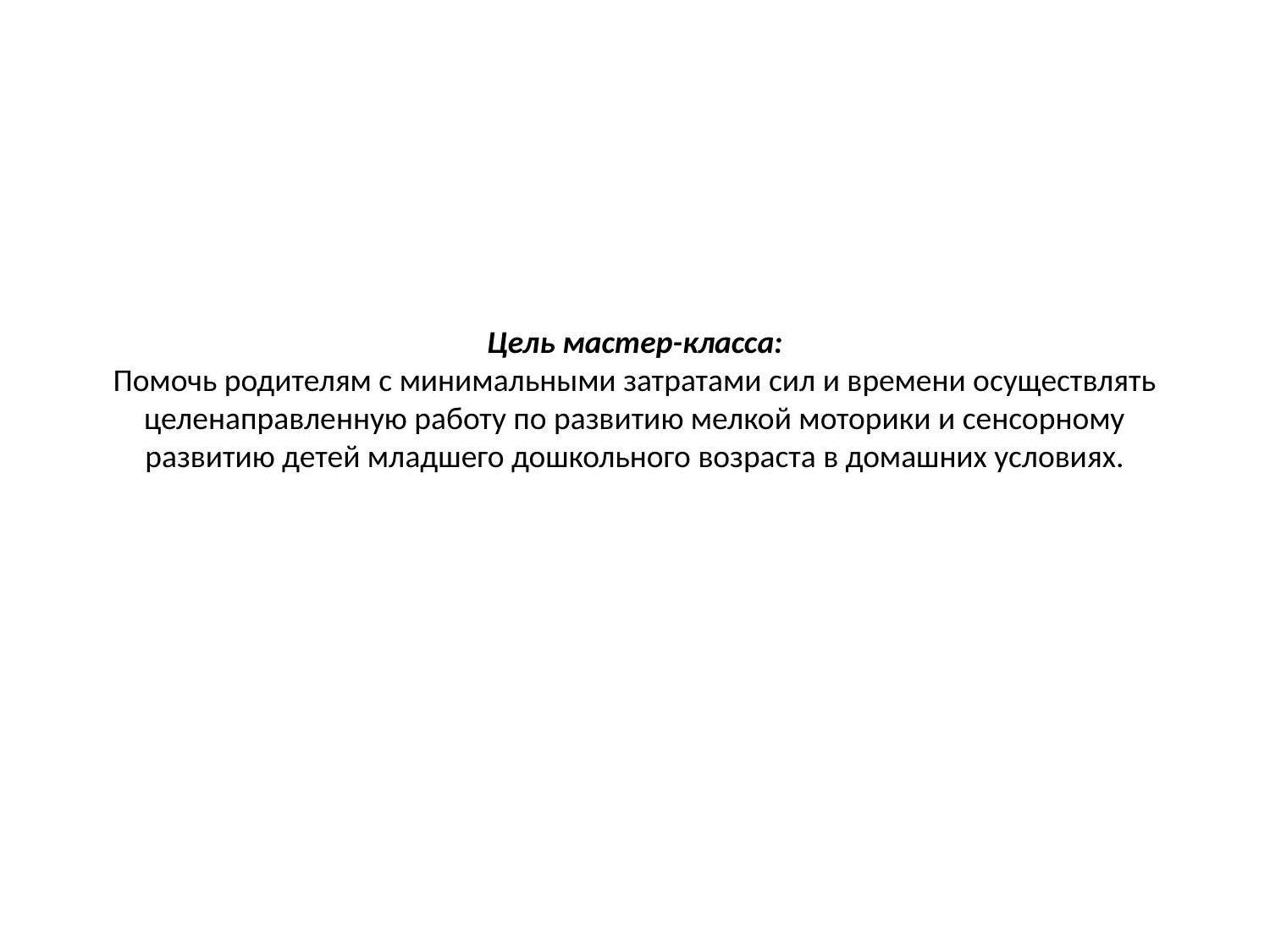

# Цель мастер-класса: Помочь родителям с минимальными затратами сил и времени осуществлять целенаправленную работу по развитию мелкой моторики и сенсорному развитию детей младшего дошкольного возраста в домашних условиях.